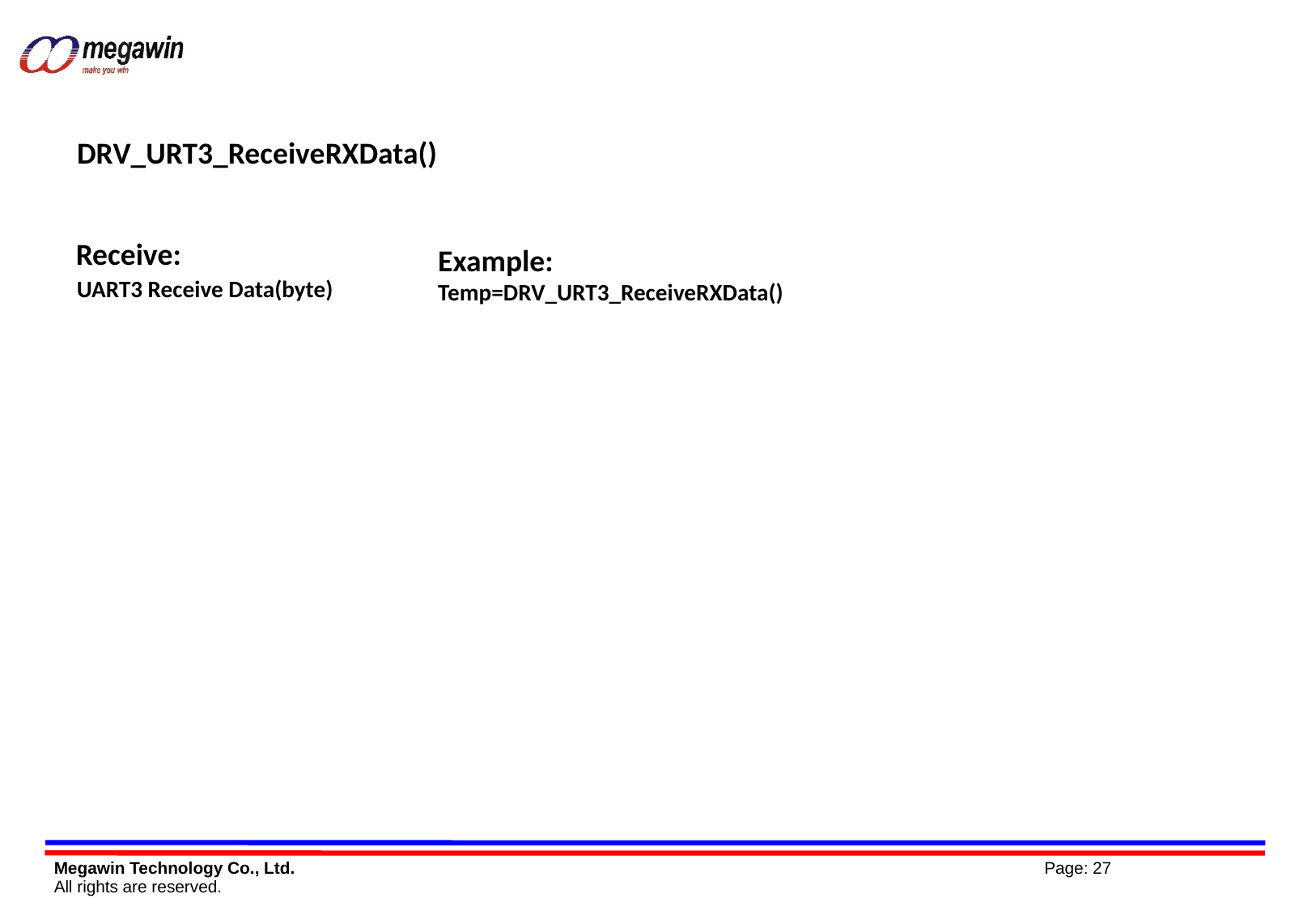

DRV_URT3_ReceiveRXData()
Receive:
Example:
Temp=DRV_URT3_ReceiveRXData()

UART3 Receive Data(byte)